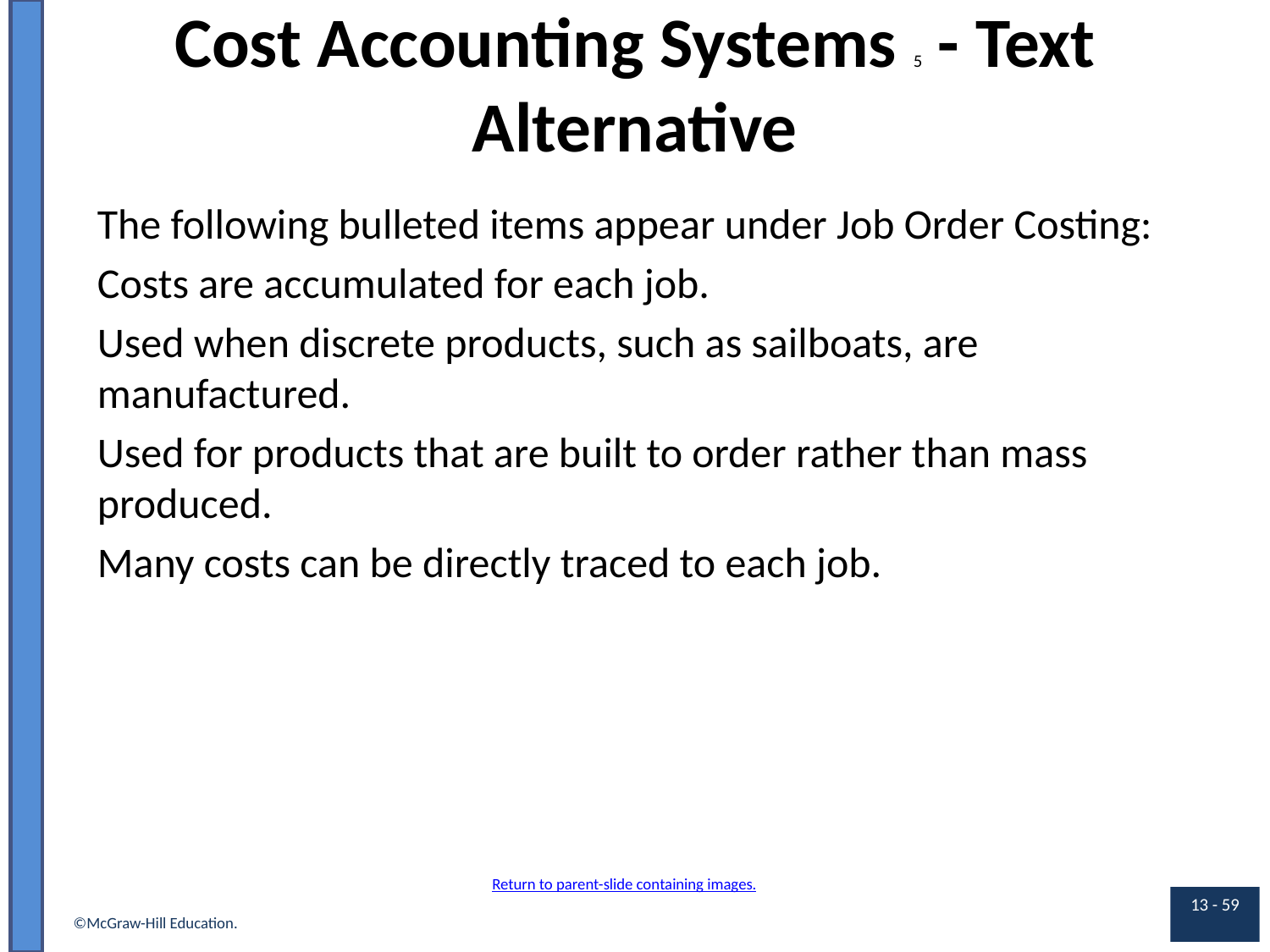

# Cost Accounting Systems 5 - Text Alternative
The following bulleted items appear under Job Order Costing:
Costs are accumulated for each job.
Used when discrete products, such as sailboats, are manufactured.
Used for products that are built to order rather than mass produced.
Many costs can be directly traced to each job.
Return to parent-slide containing images.